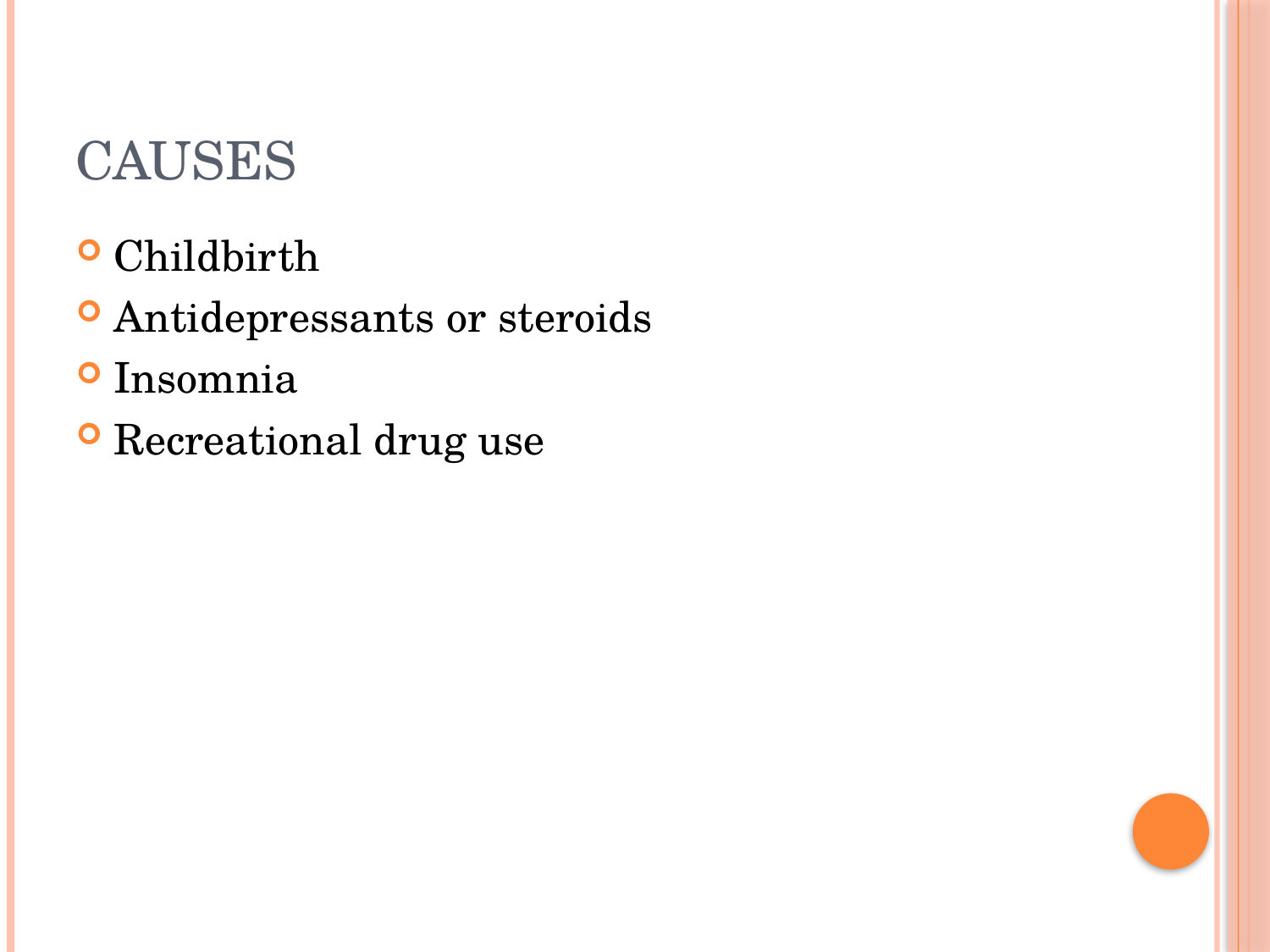

# Causes
Childbirth
Antidepressants or steroids
Insomnia
Recreational drug use